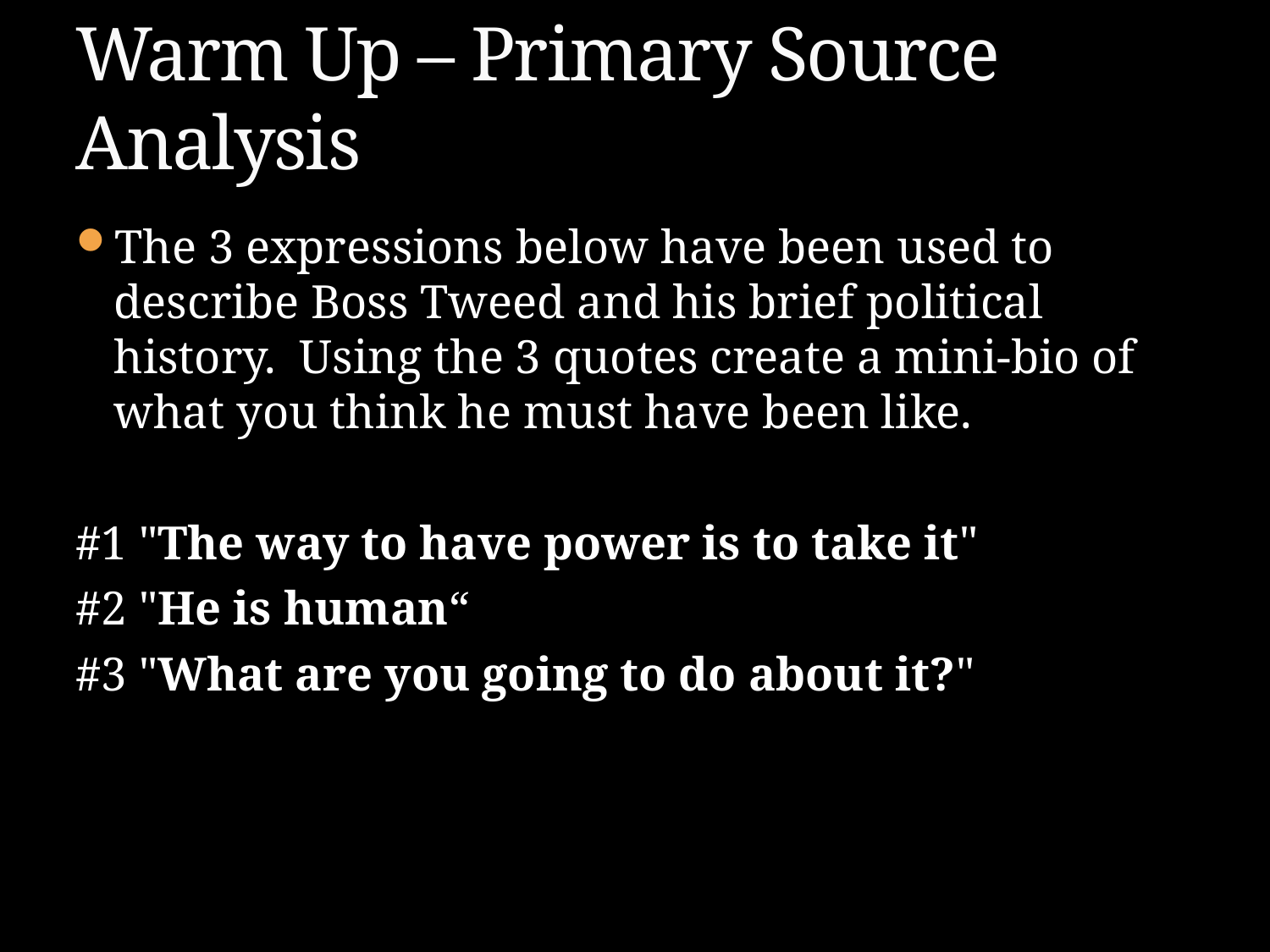

# Warm Up – Primary Source Analysis
The 3 expressions below have been used to describe Boss Tweed and his brief political history.  Using the 3 quotes create a mini-bio of what you think he must have been like.

#1 "The way to have power is to take it"
#2 "He is human“
#3 "What are you going to do about it?"